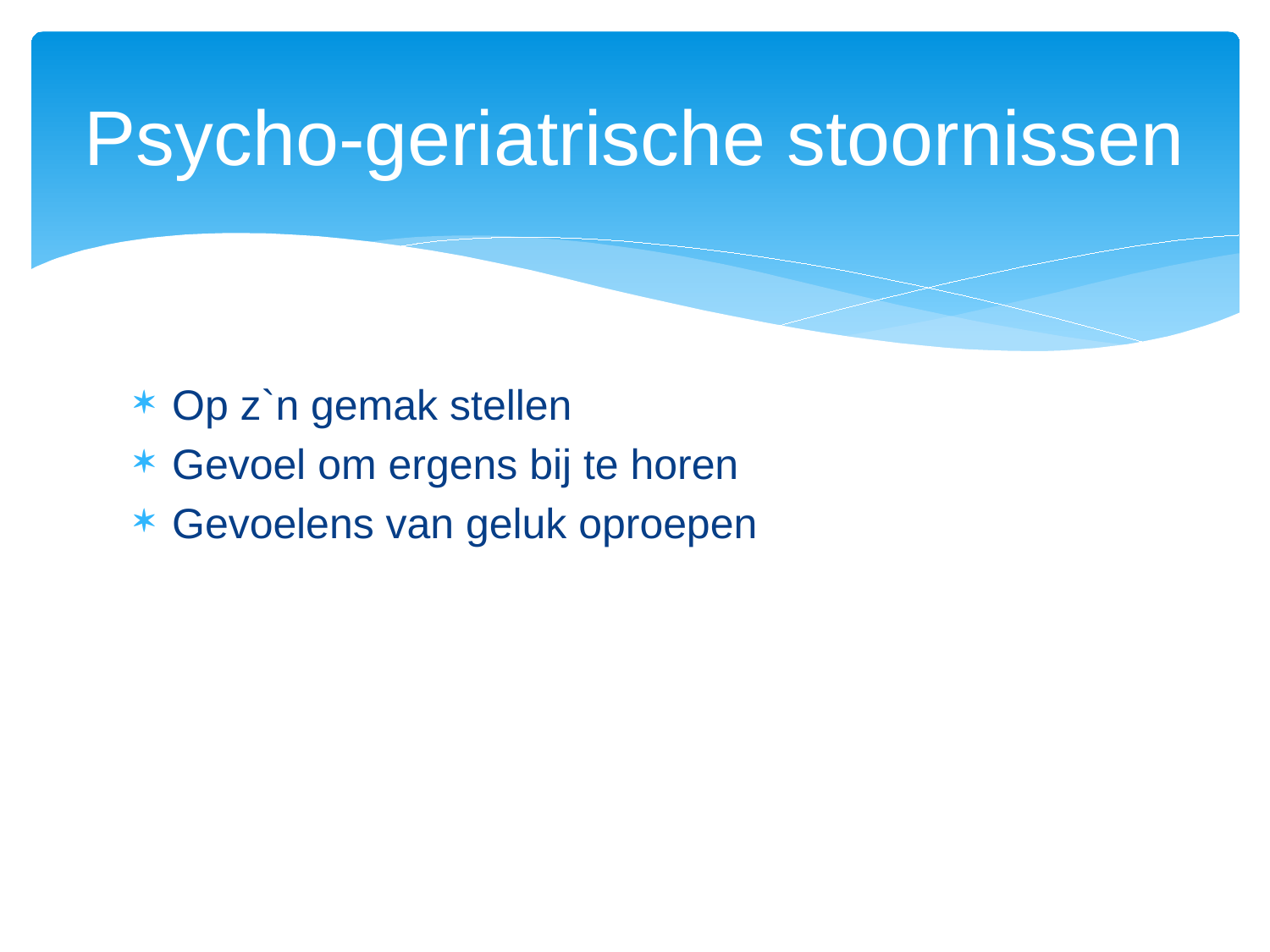

# Psycho-geriatrische stoornissen
Op z`n gemak stellen
Gevoel om ergens bij te horen
Gevoelens van geluk oproepen